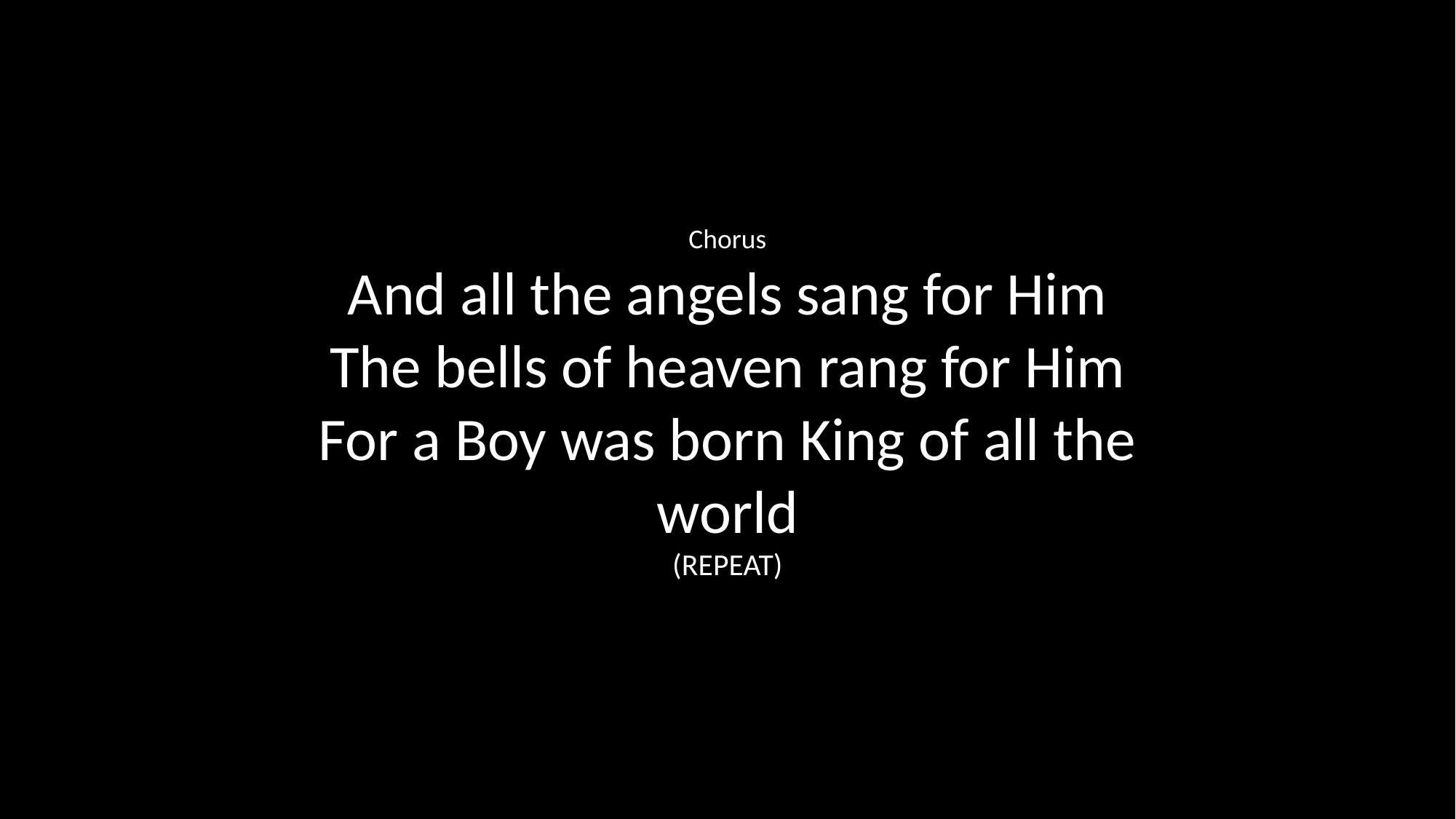

Chorus
And all the angels sang for Him
The bells of heaven rang for Him
For a Boy was born King of all the world
(REPEAT)